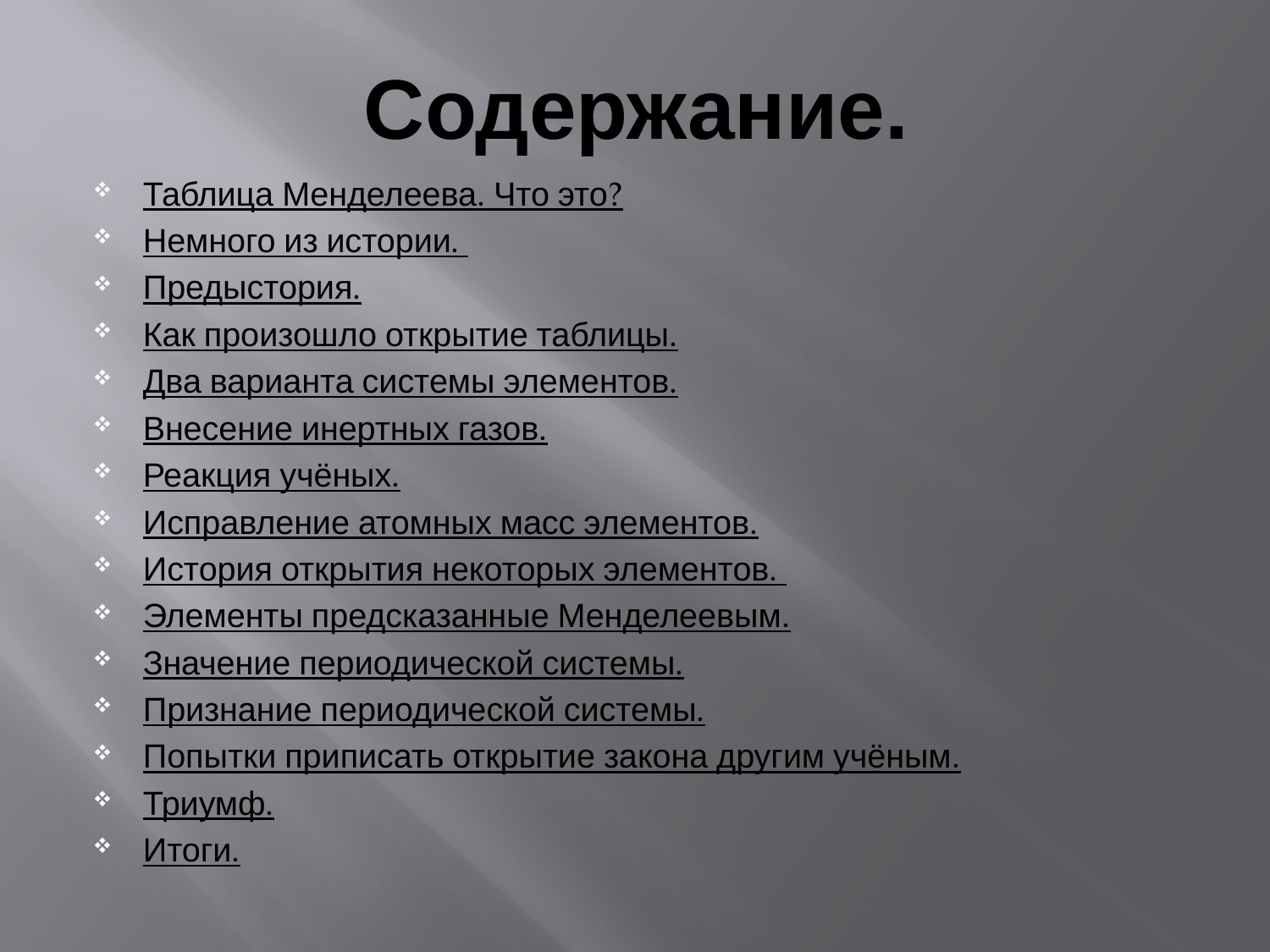

# Содержание.
Таблица Менделеева. Что это?
Немного из истории.
Предыстория.
Как произошло открытие таблицы.
Два варианта системы элементов.
Внесение инертных газов.
Реакция учёных.
Исправление атомных масс элементов.
История открытия некоторых элементов.
Элементы предсказанные Менделеевым.
Значение периодической системы.
Признание периодической системы.
Попытки приписать открытие закона другим учёным.
Триумф.
Итоги.